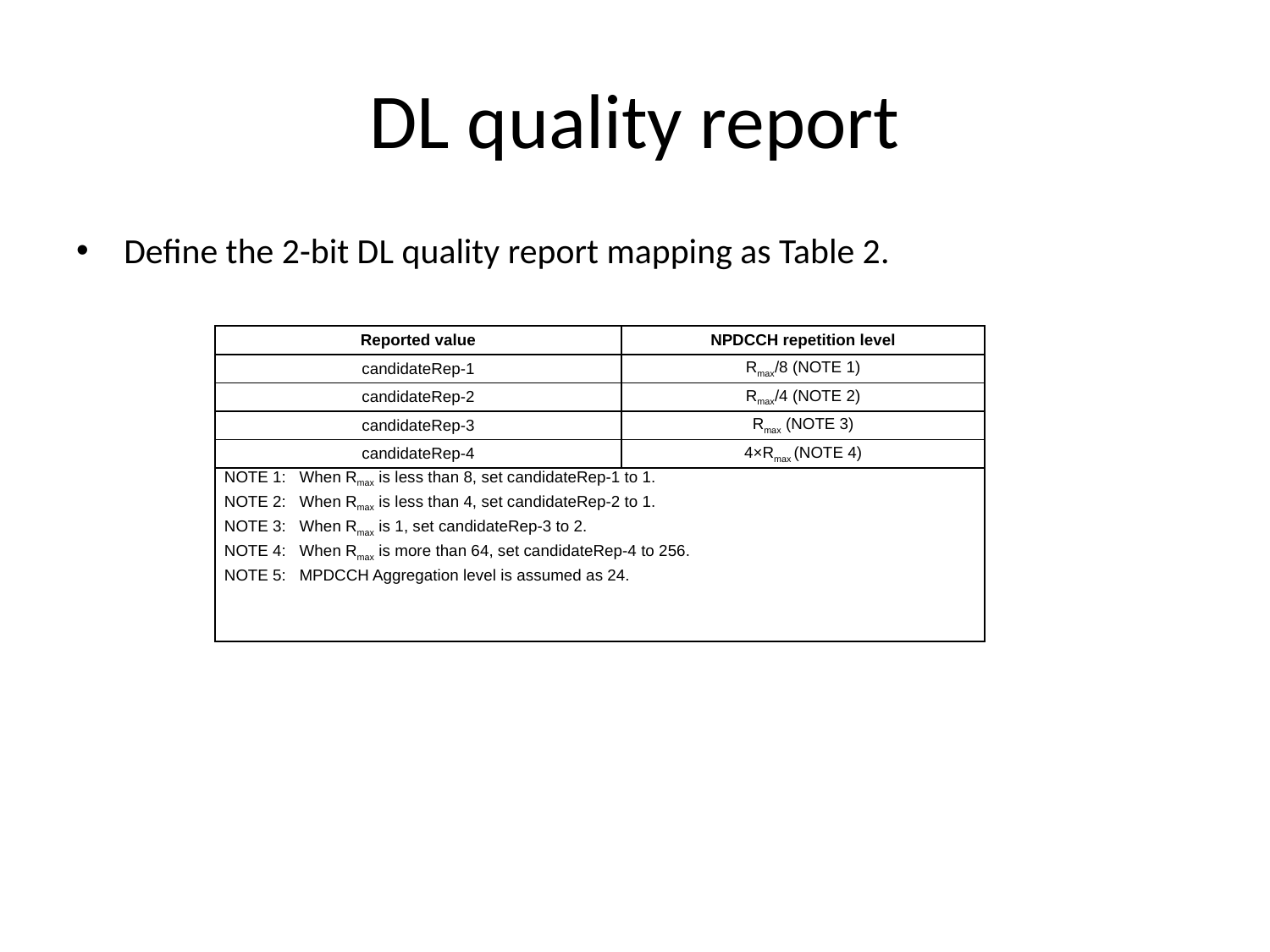

# DL quality report
Define the 2-bit DL quality report mapping as Table 2.

| Reported value | NPDCCH repetition level |
| --- | --- |
| candidateRep-1 | Rmax/8 (NOTE 1) |
| candidateRep-2 | Rmax/4 (NOTE 2) |
| candidateRep-3 | Rmax (NOTE 3) |
| candidateRep-4 | 4×Rmax (NOTE 4) |
| NOTE 1: When Rmax is less than 8, set candidateRep-1 to 1. NOTE 2: When Rmax is less than 4, set candidateRep-2 to 1. NOTE 3: When Rmax is 1, set candidateRep-3 to 2. NOTE 4: When Rmax is more than 64, set candidateRep-4 to 256. NOTE 5: MPDCCH Aggregation level is assumed as 24. |  |